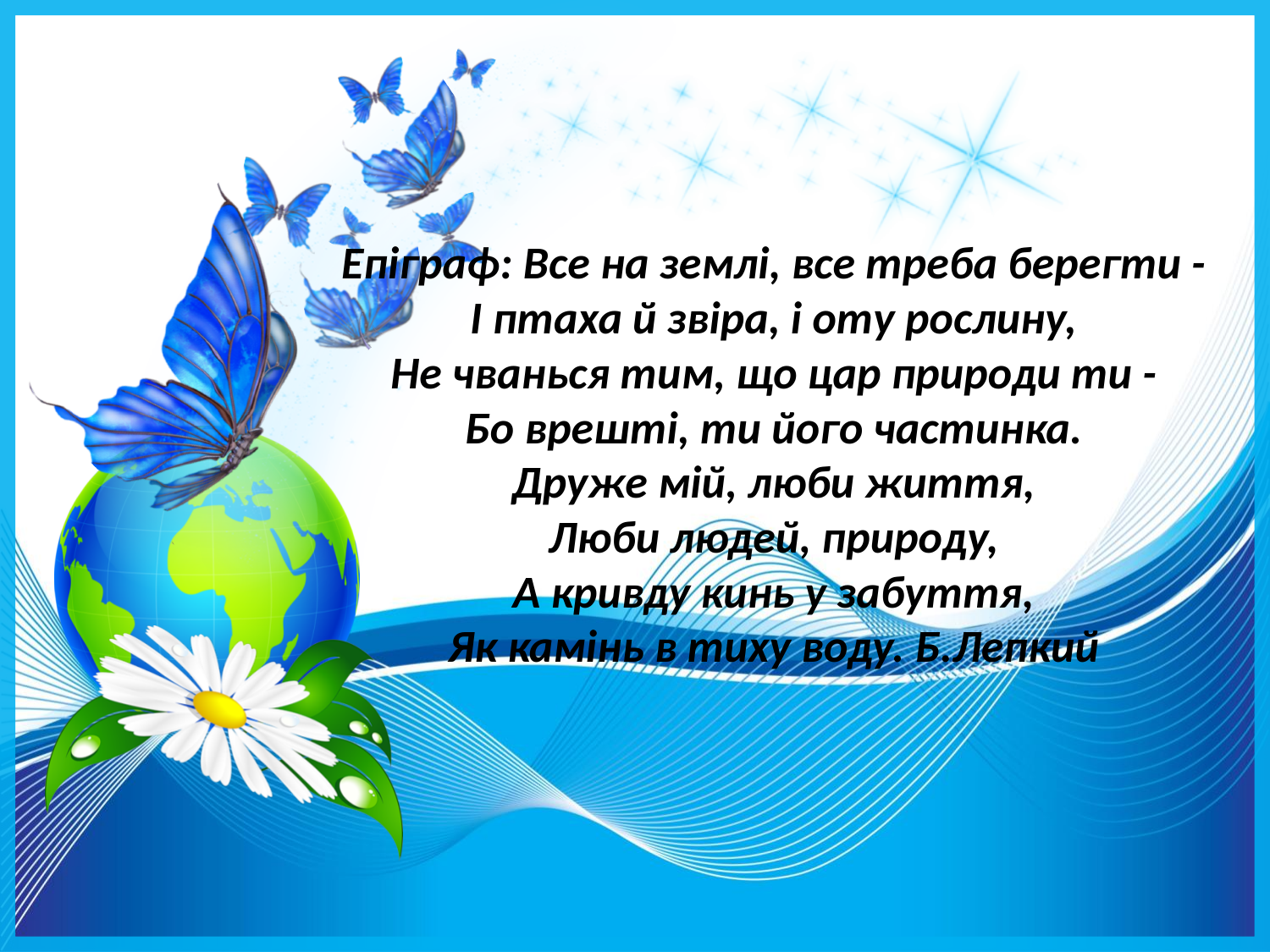

# Епіграф: Все на землі, все треба берегти - І птаха й звіра, і оту рослину, Не чванься тим, що цар природи ти - Бо врешті, ти його частинка. Друже мій, люби життя, Люби людей, природу, А кривду кинь у забуття, Як камінь в тиху воду. Б.Лепкий